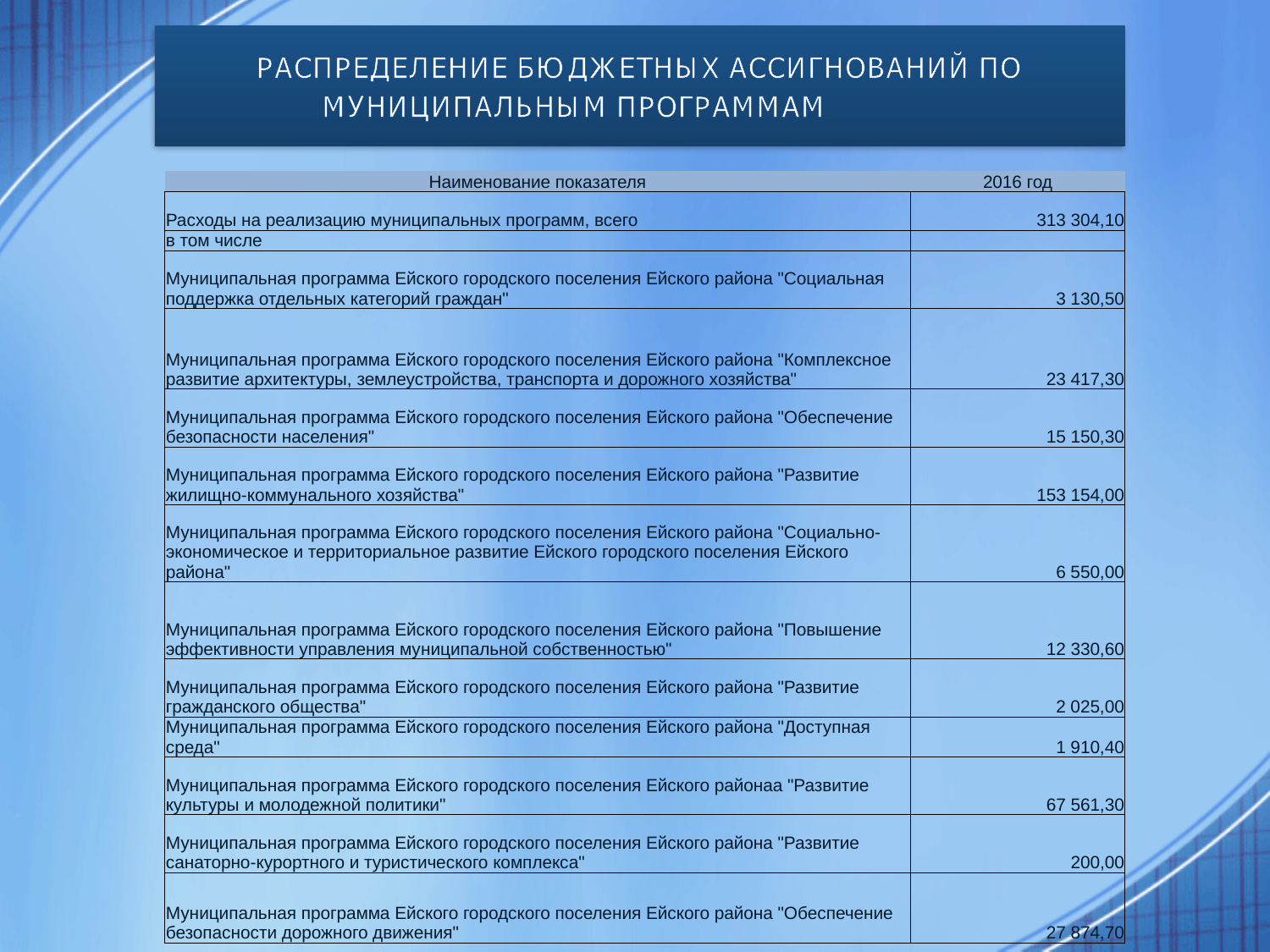

РАСПРЕДЕЛЕНИЕ БЮДЖЕТНЫХ АССИГНОВАНИЙ ПО МУНИЦИПАЛЬНЫМ ПРОГРАММАМ

| Наименование показателя | 2016 год |
| --- | --- |
| Расходы на реализацию муниципальных программ, всего | 313 304,10 |
| в том числе |  |
| Муниципальная программа Ейского городского поселения Ейского района "Социальная поддержка отдельных категорий граждан" | 3 130,50 |
| Муниципальная программа Ейского городского поселения Ейского района "Комплексное развитие архитектуры, землеустройства, транспорта и дорожного хозяйства" | 23 417,30 |
| Муниципальная программа Ейского городского поселения Ейского района "Обеспечение безопасности населения" | 15 150,30 |
| Муниципальная программа Ейского городского поселения Ейского района "Развитие жилищно-коммунального хозяйства" | 153 154,00 |
| Муниципальная программа Ейского городского поселения Ейского района "Социально-экономическое и территориальное развитие Ейского городского поселения Ейского района" | 6 550,00 |
| Муниципальная программа Ейского городского поселения Ейского района "Повышение эффективности управления муниципальной собственностью" | 12 330,60 |
| Муниципальная программа Ейского городского поселения Ейского района "Развитие гражданского общества" | 2 025,00 |
| Муниципальная программа Ейского городского поселения Ейского района "Доступная среда" | 1 910,40 |
| Муниципальная программа Ейского городского поселения Ейского районаа "Развитие культуры и молодежной политики" | 67 561,30 |
| Муниципальная программа Ейского городского поселения Ейского района "Развитие санаторно-курортного и туристического комплекса" | 200,00 |
| Муниципальная программа Ейского городского поселения Ейского района "Обеспечение безопасности дорожного движения" | 27 874,70 |